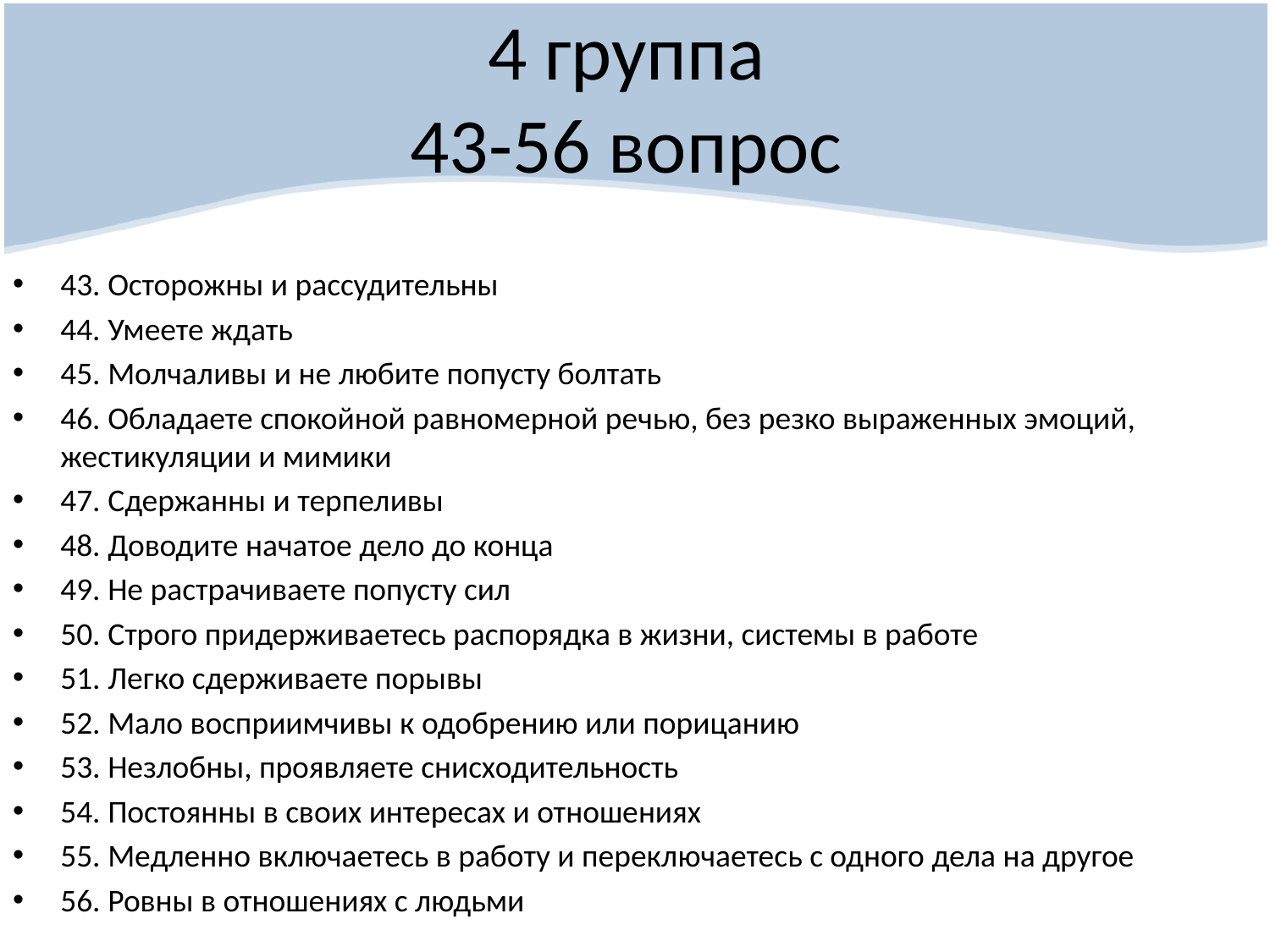

# 4 группа 43-56 вопрос
43. Оcторожны и рассудительны
44. Умеете ждать
45. Молчаливы и не любите попусту болтать
46. Обладаете спокойной равномерной речью, без резко выраженных эмоций, жестикуляции и мимики
47. Сдержанны и терпеливы
48. Доводите начатое дело до конца
49. Не растрачиваете попусту сил
50. Строго придерживаетесь распорядка в жизни, системы в работе
51. Легко сдерживаете порывы
52. Мало восприимчивы к одобрению или порицанию
53. Незлобны, проявляете снисходительность
54. Постоянны в своих интересах и отношениях
55. Медленно включаетесь в работу и переключаетесь с одного дела на другое
56. Ровны в отношениях с людьми